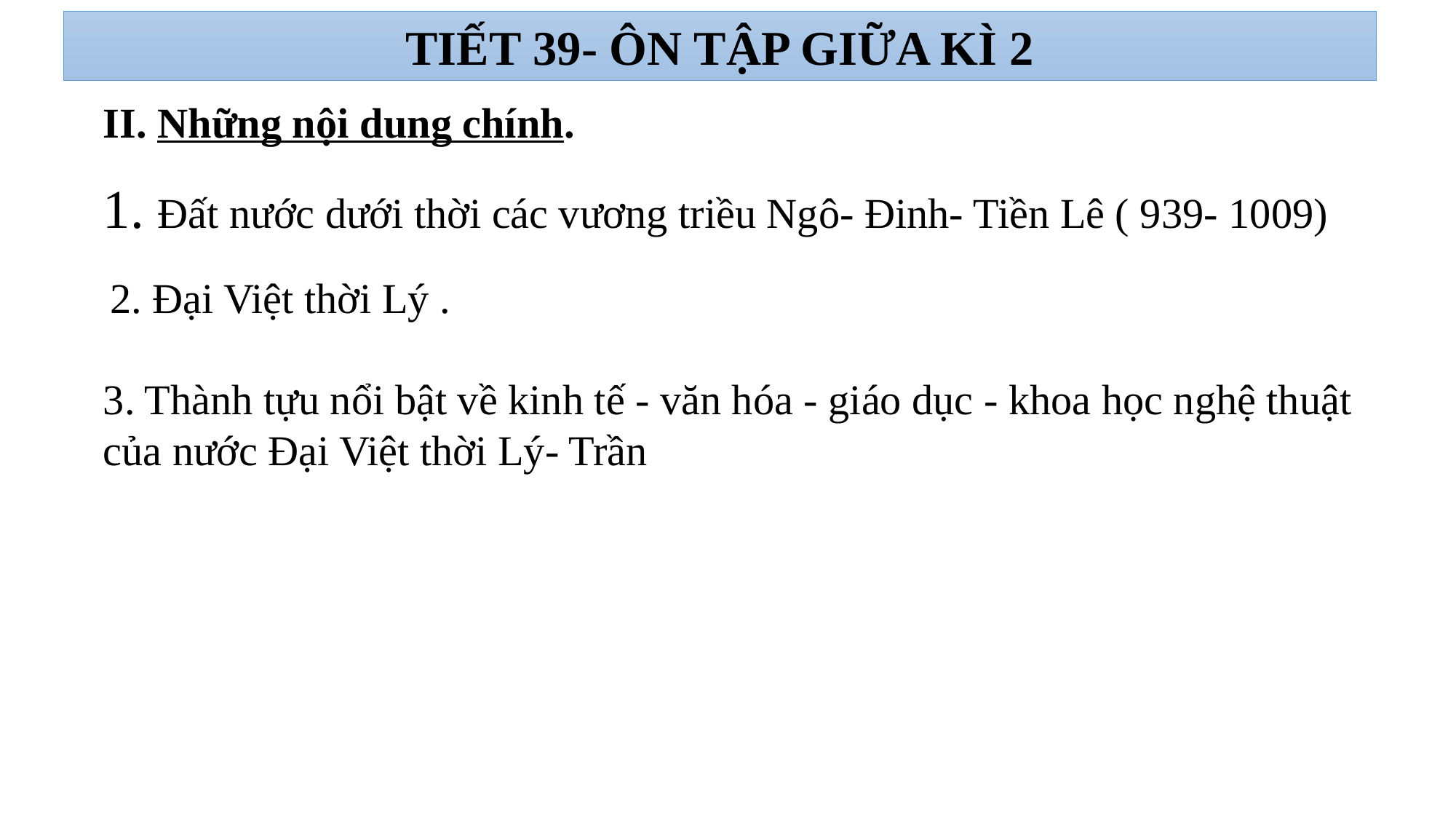

TIẾT 39- ÔN TẬP GIỮA KÌ 2
II. Những nội dung chính.
1. Đất nước dưới thời các vương triều Ngô- Đinh- Tiền Lê ( 939- 1009)
 2. Đại Việt thời Lý .
3. Thành tựu nổi bật về kinh tế - văn hóa - giáo dục - khoa học nghệ thuật của nước Đại Việt thời Lý- Trần